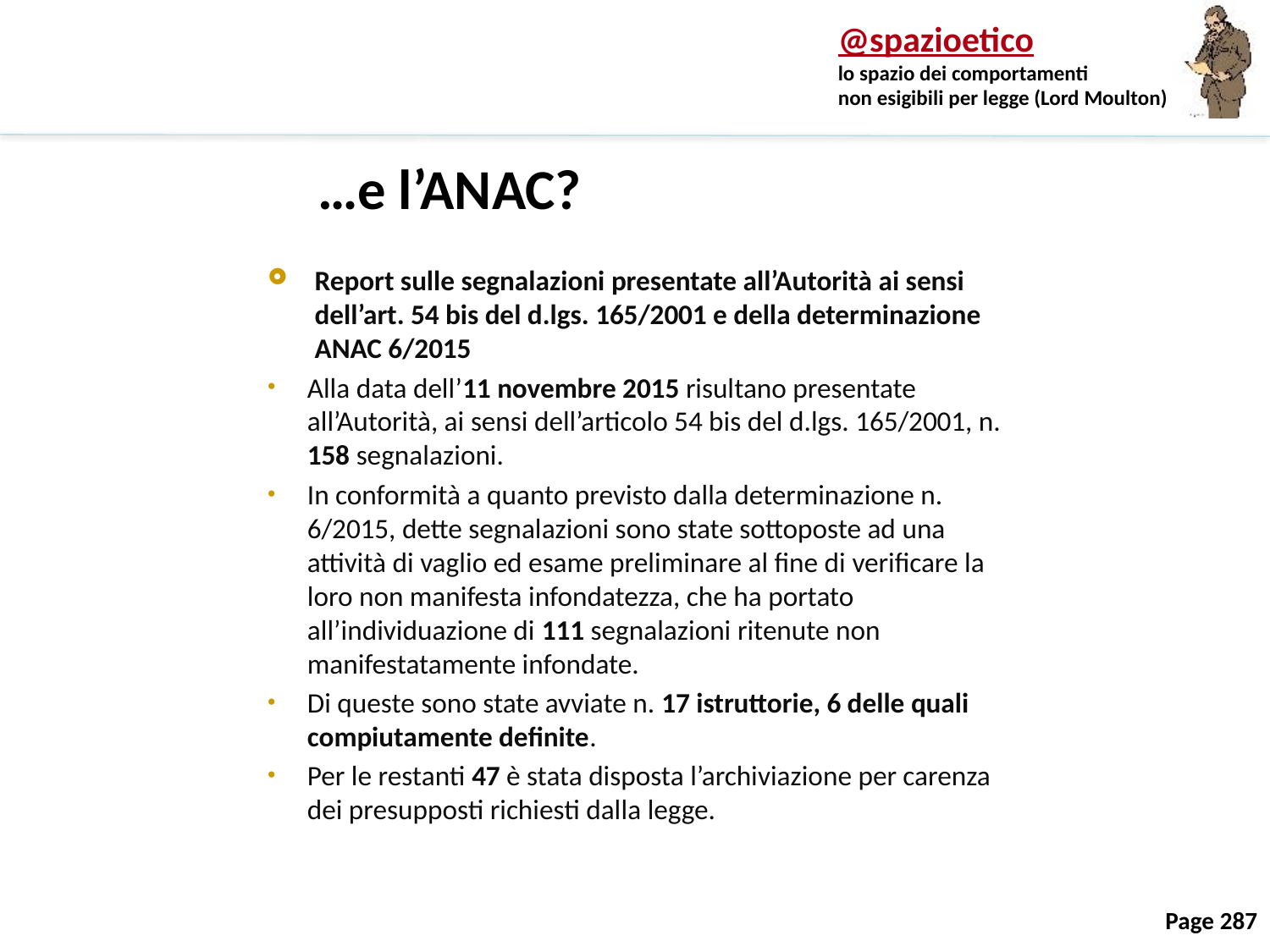

# …e l’ANAC?
Report sulle segnalazioni presentate all’Autorità ai sensi dell’art. 54 bis del d.lgs. 165/2001 e della determinazione ANAC 6/2015
Alla data dell’11 novembre 2015 risultano presentate all’Autorità, ai sensi dell’articolo 54 bis del d.lgs. 165/2001, n. 158 segnalazioni.
In conformità a quanto previsto dalla determinazione n. 6/2015, dette segnalazioni sono state sottoposte ad una attività di vaglio ed esame preliminare al fine di verificare la loro non manifesta infondatezza, che ha portato all’individuazione di 111 segnalazioni ritenute non manifestatamente infondate.
Di queste sono state avviate n. 17 istruttorie, 6 delle quali compiutamente definite.
Per le restanti 47 è stata disposta l’archiviazione per carenza dei presupposti richiesti dalla legge.
287